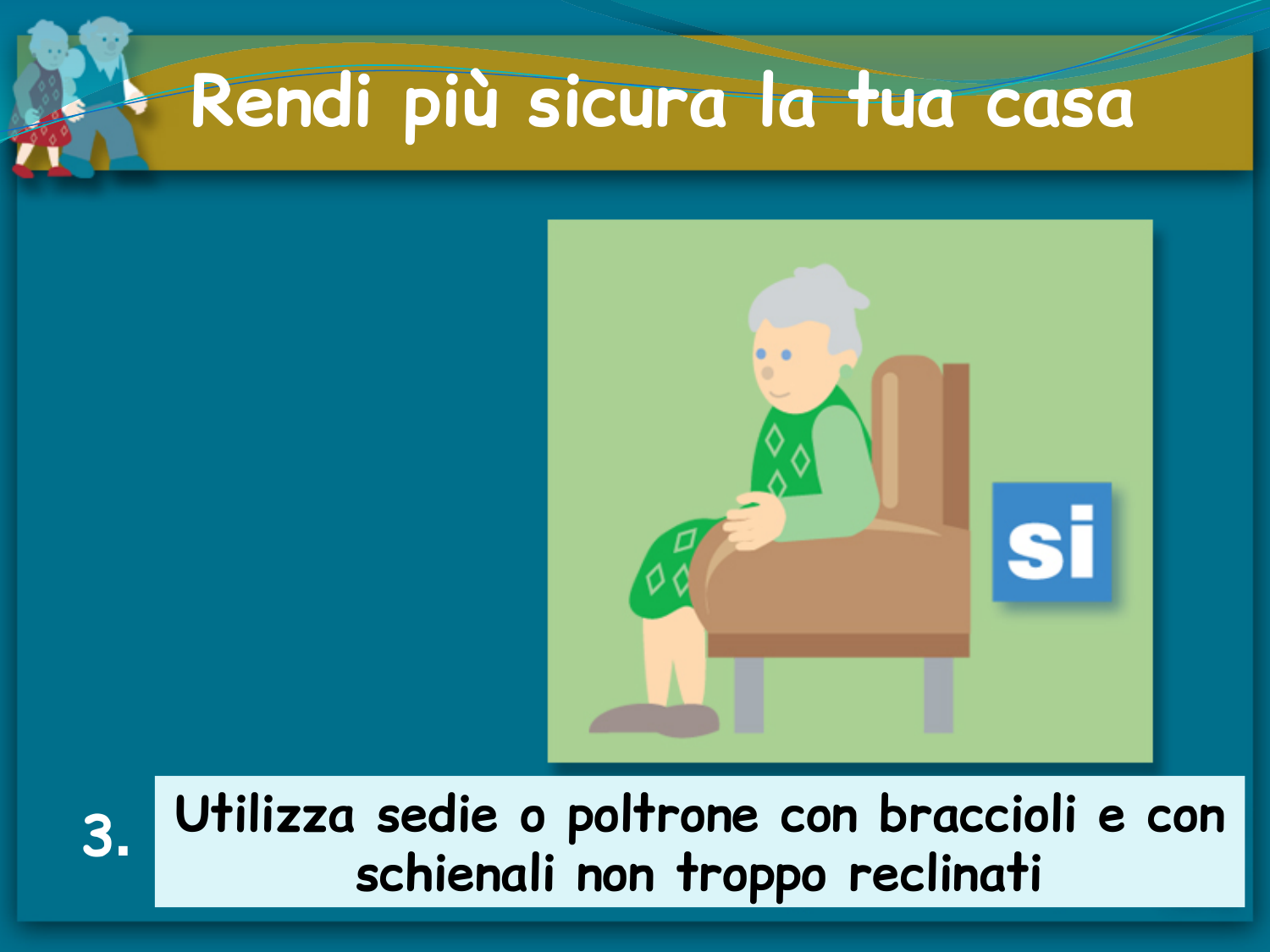

Rendi più sicura la tua casa
Utilizza sedie o poltrone con braccioli e con schienali non troppo reclinati
3.